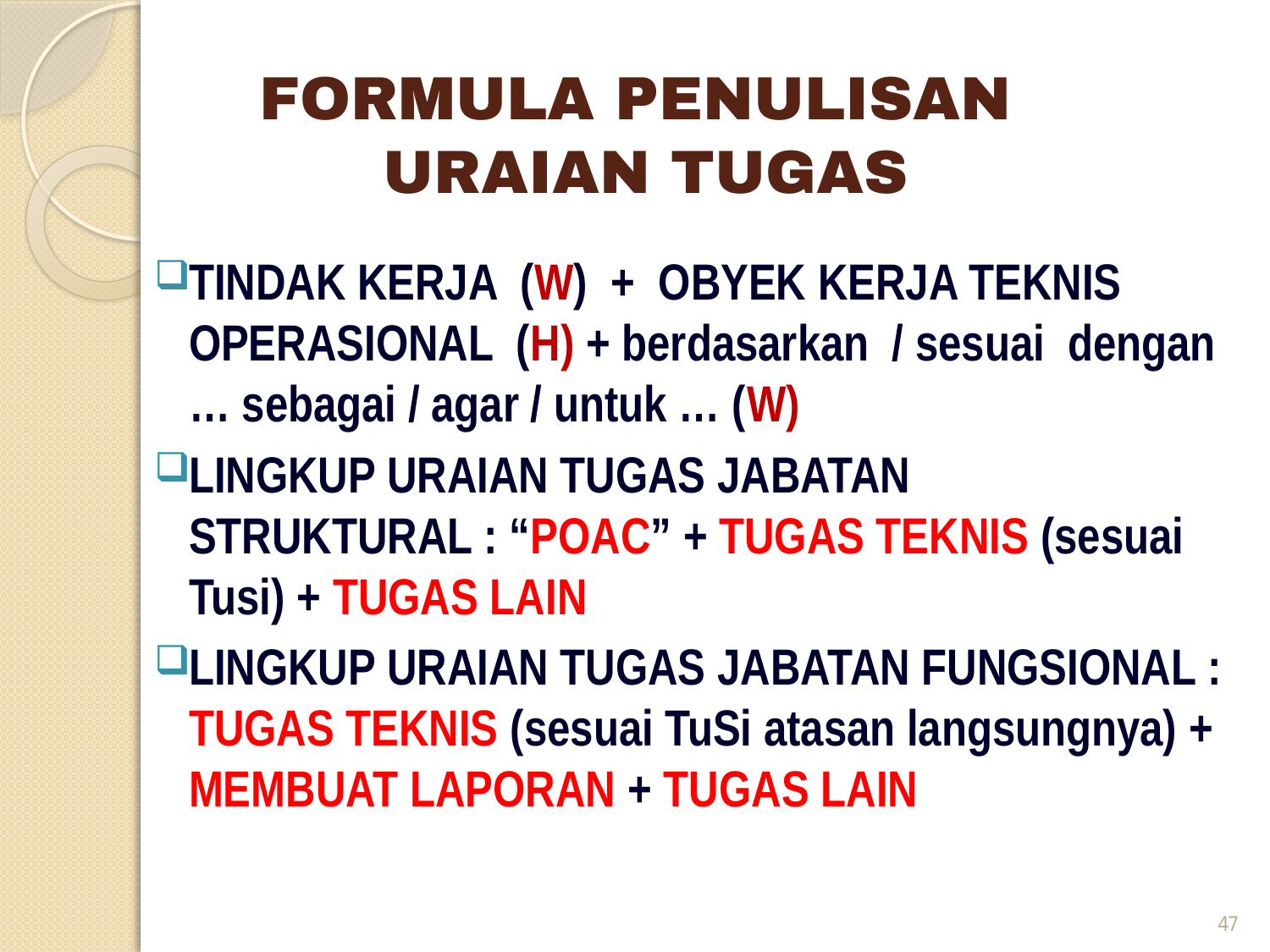

# FORMULA PENULISAN URAIAN TUGAS
TINDAK KERJA  (W)  +  OBYEK KERJA TEKNIS OPERASIONAL  (H) + berdasarkan  / sesuai  dengan … sebagai / agar / untuk … (W)
LINGKUP URAIAN TUGAS JABATAN STRUKTURAL : “POAC” + TUGAS TEKNIS (sesuai Tusi) + TUGAS LAIN
LINGKUP URAIAN TUGAS JABATAN FUNGSIONAL : TUGAS TEKNIS (sesuai TuSi atasan langsungnya) + MEMBUAT LAPORAN + TUGAS LAIN

47